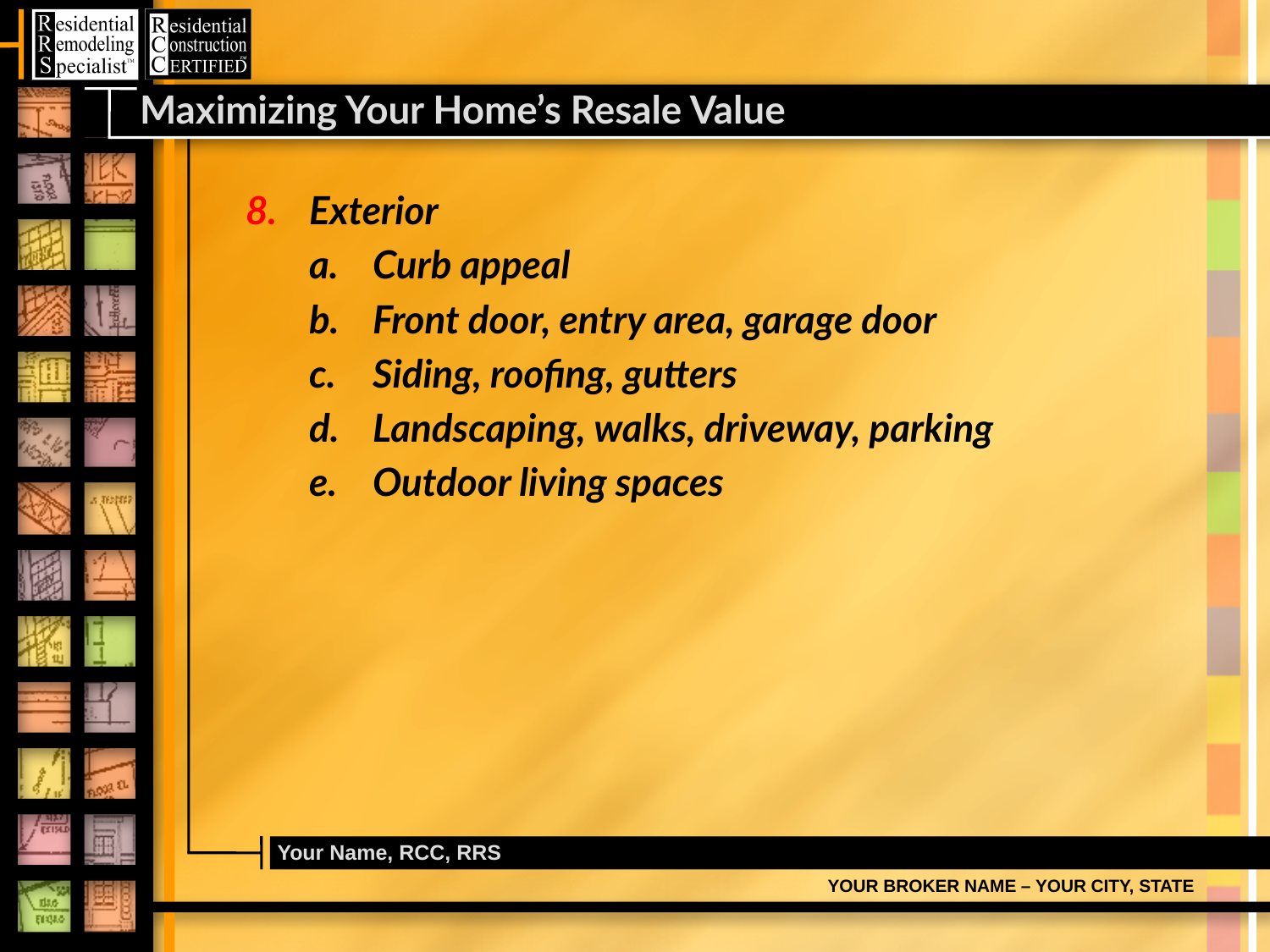

# Maximizing Your Home’s Resale Value
Exterior
Curb appeal
Front door, entry area, garage door
Siding, roofing, gutters
Landscaping, walks, driveway, parking
Outdoor living spaces
Your Name, RCC, RRS